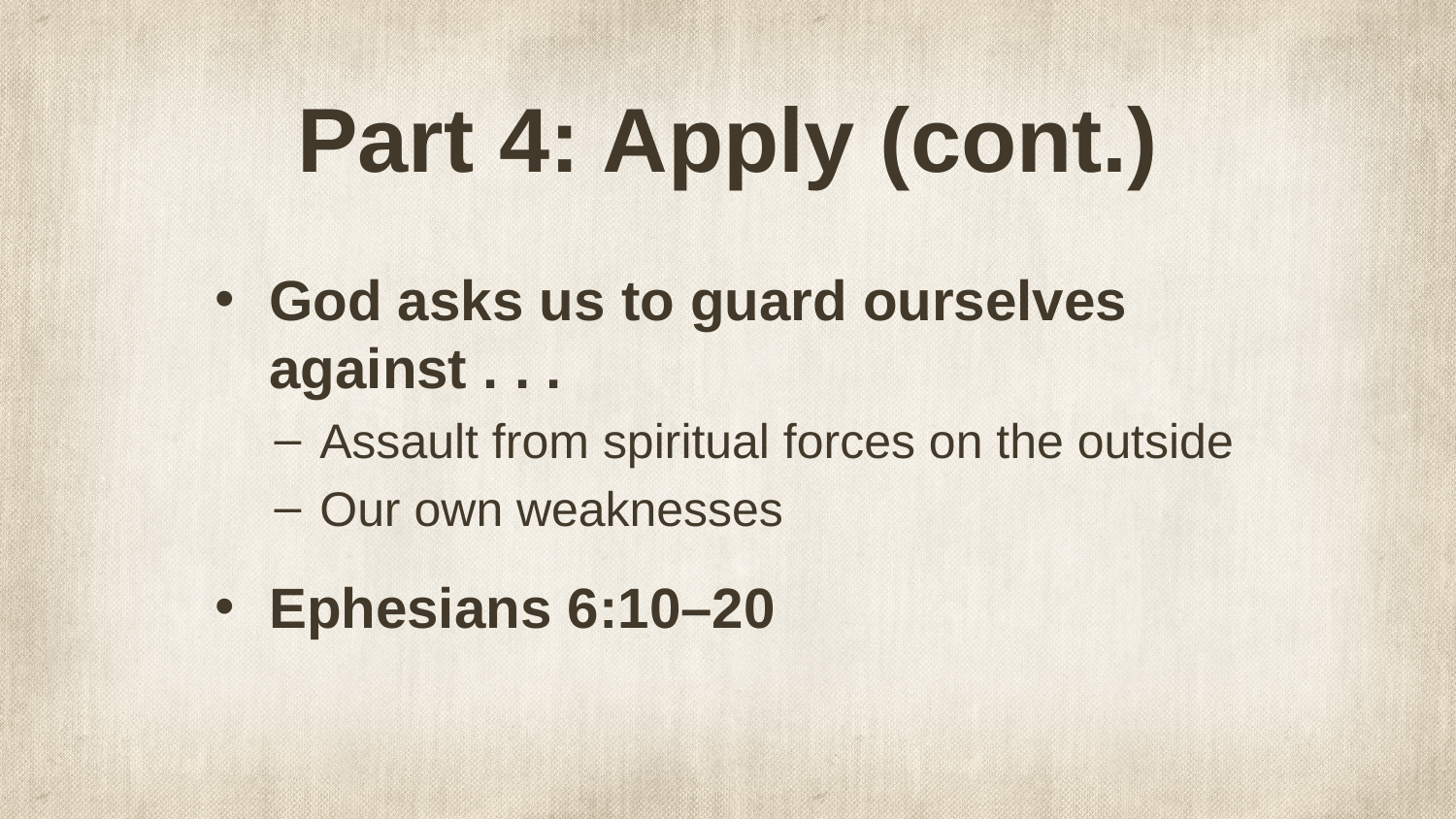

# Part 4: Apply (cont.)
God asks us to guard ourselves against . . .
Assault from spiritual forces on the outside
Our own weaknesses
Ephesians 6:10–20